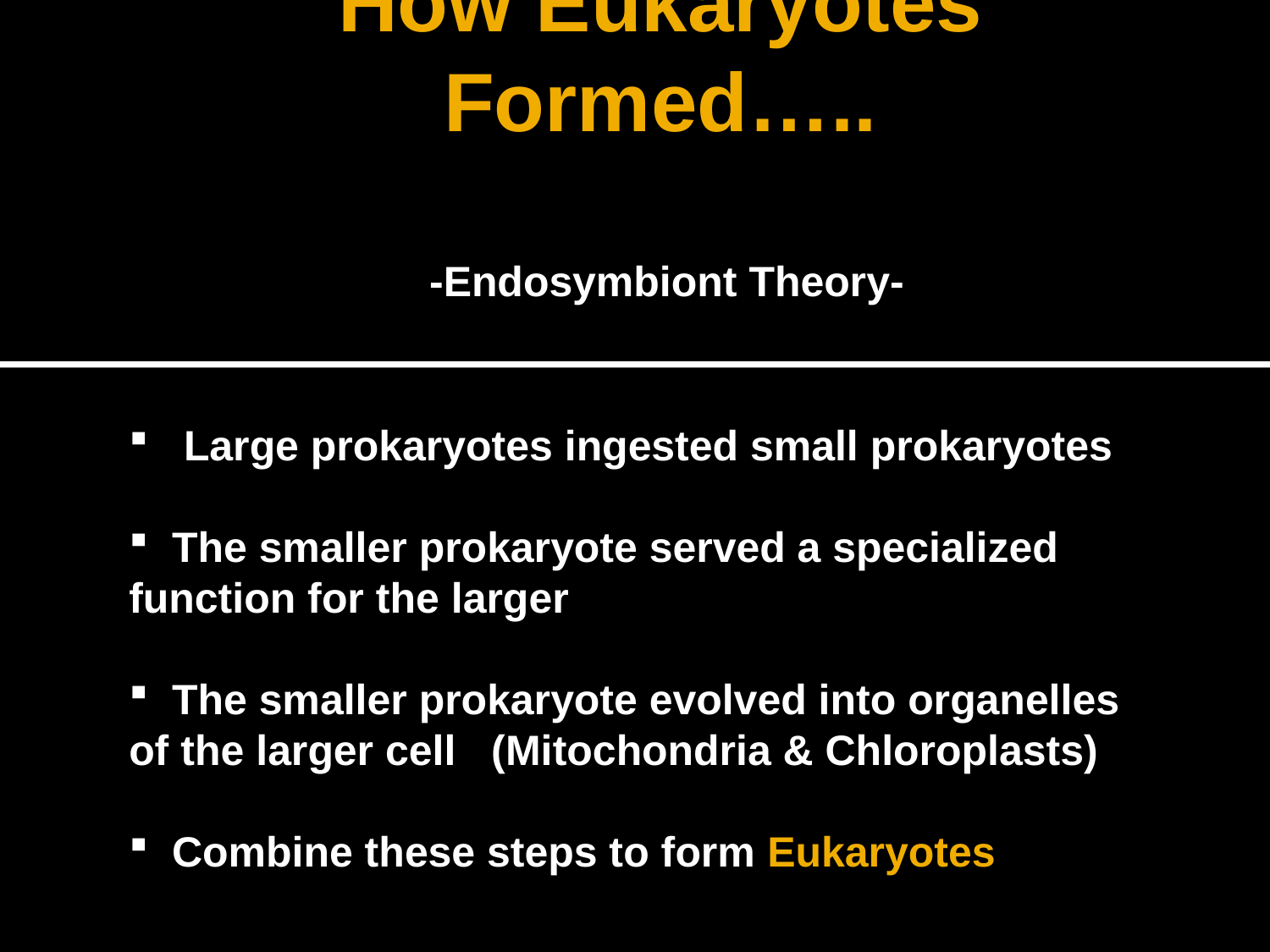

# How Eukaryotes Formed…..
-Endosymbiont Theory-
   Large prokaryotes ingested small prokaryotes

  The smaller prokaryote served a specialized function for the larger

  The smaller prokaryote evolved into organelles of the larger cell   (Mitochondria & Chloroplasts)

  Combine these steps to form Eukaryotes